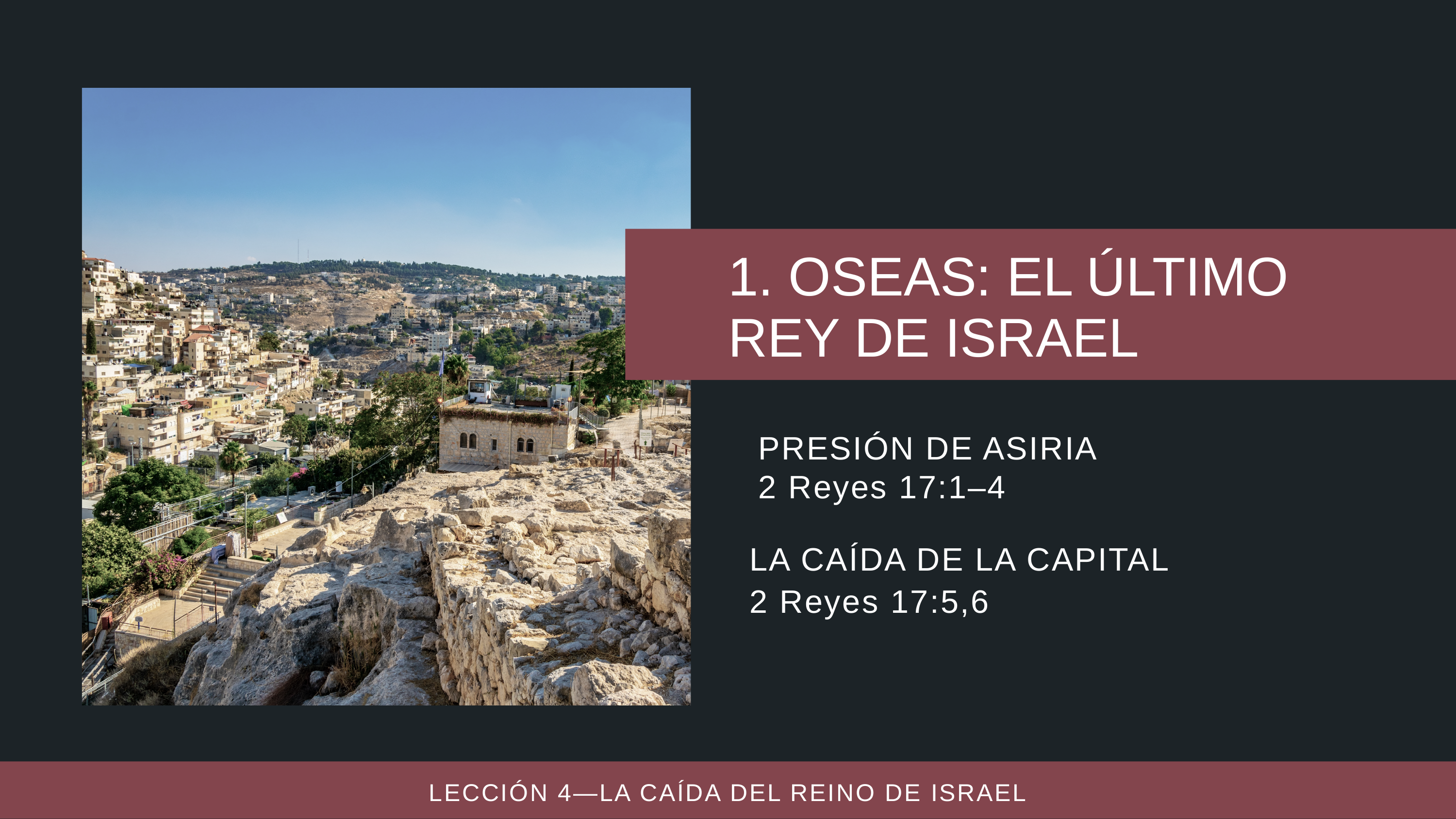

PRESIÓN DE ASIRIA
2 Reyes 17:1–4
LA CAÍDA DE LA CAPITAL
2 Reyes 17:5,6